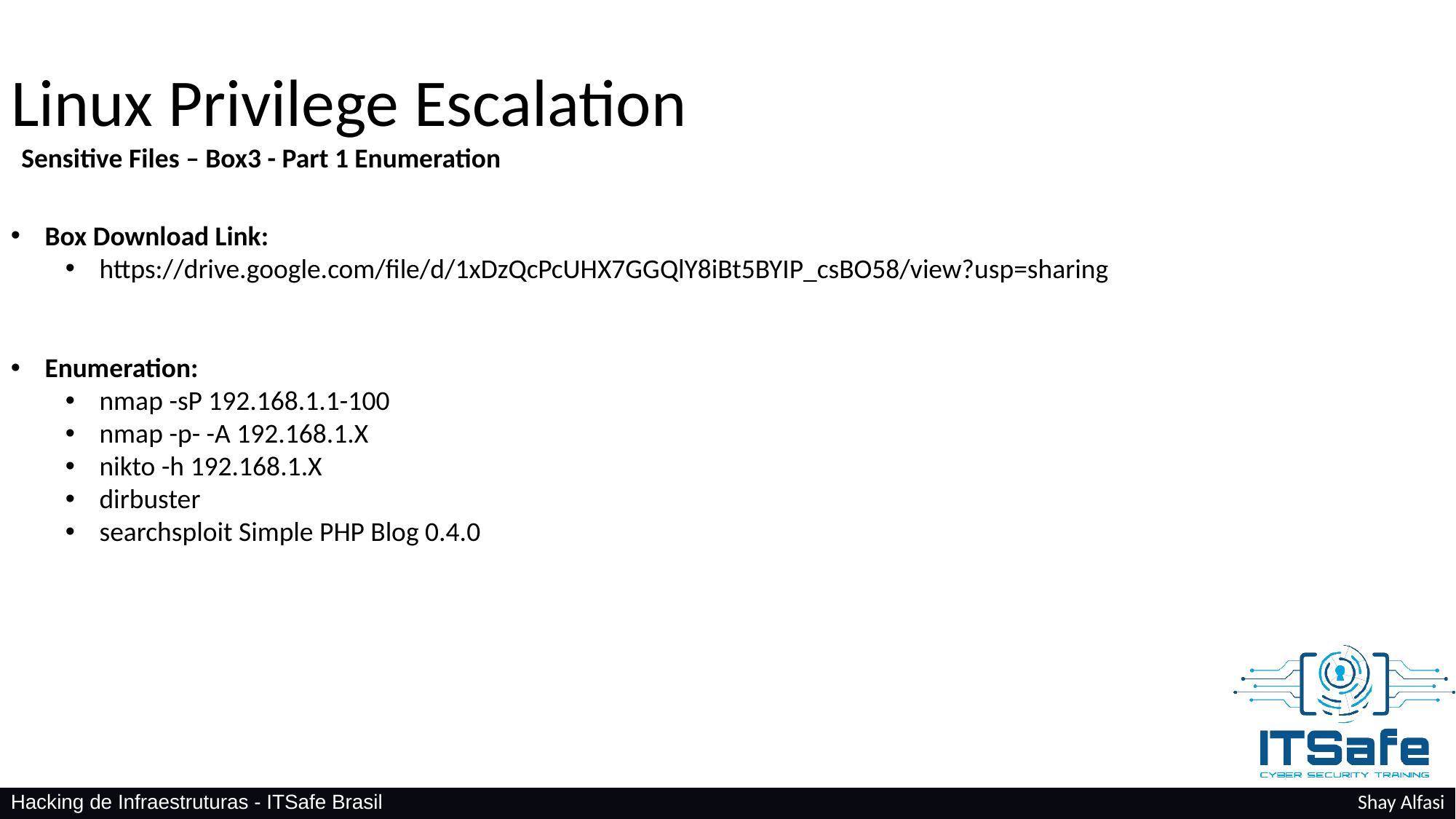

Linux Privilege Escalation
Sensitive Files – Box3 - Part 1 Enumeration
Box Download Link:
https://drive.google.com/file/d/1xDzQcPcUHX7GGQlY8iBt5BYIP_csBO58/view?usp=sharing
Enumeration:
nmap -sP 192.168.1.1-100
nmap -p- -A 192.168.1.X
nikto -h 192.168.1.X
dirbuster
searchsploit Simple PHP Blog 0.4.0